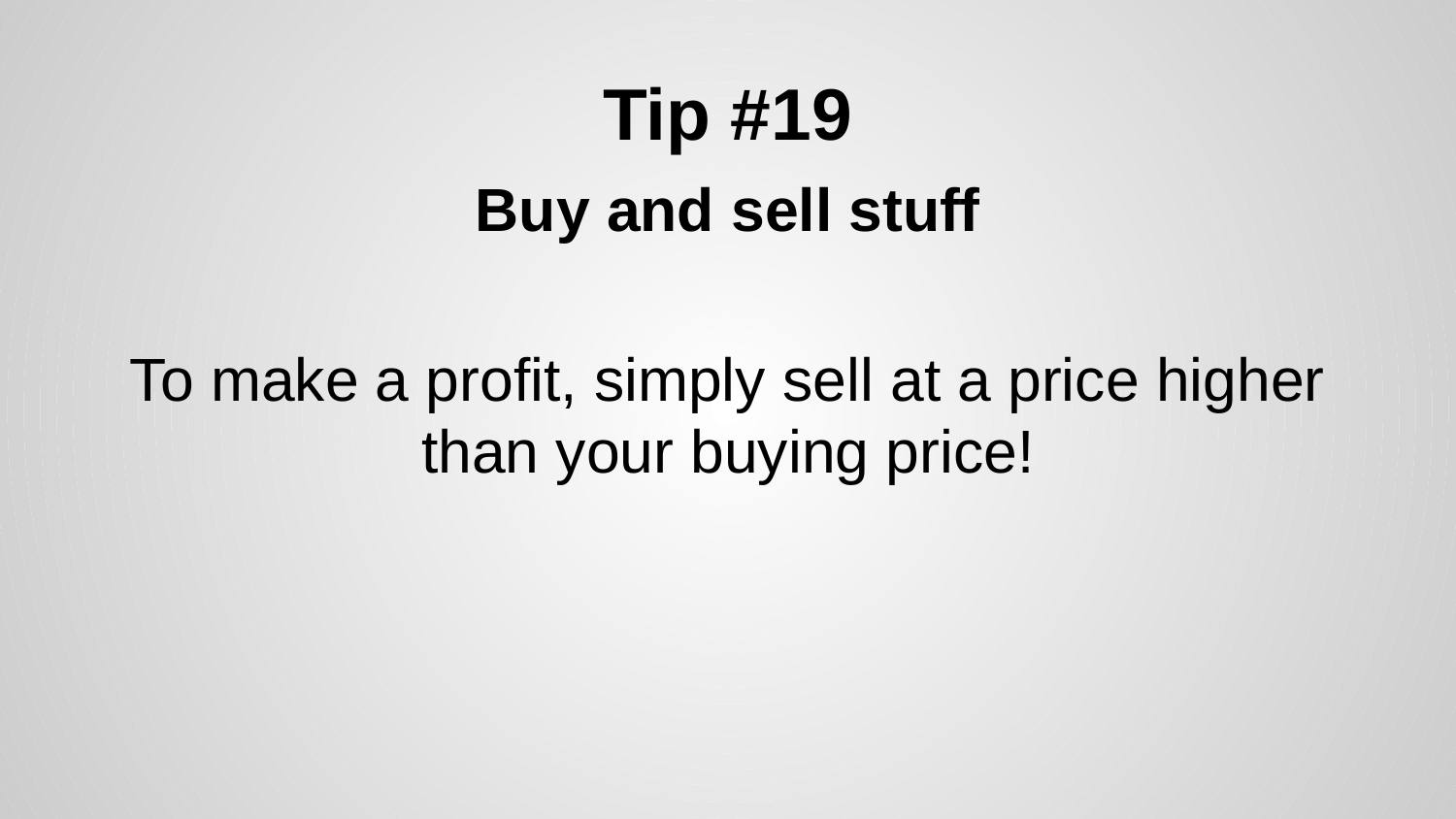

# Tip #19

Buy and sell stuff

To make a profit, simply sell at a price higher than your buying price!